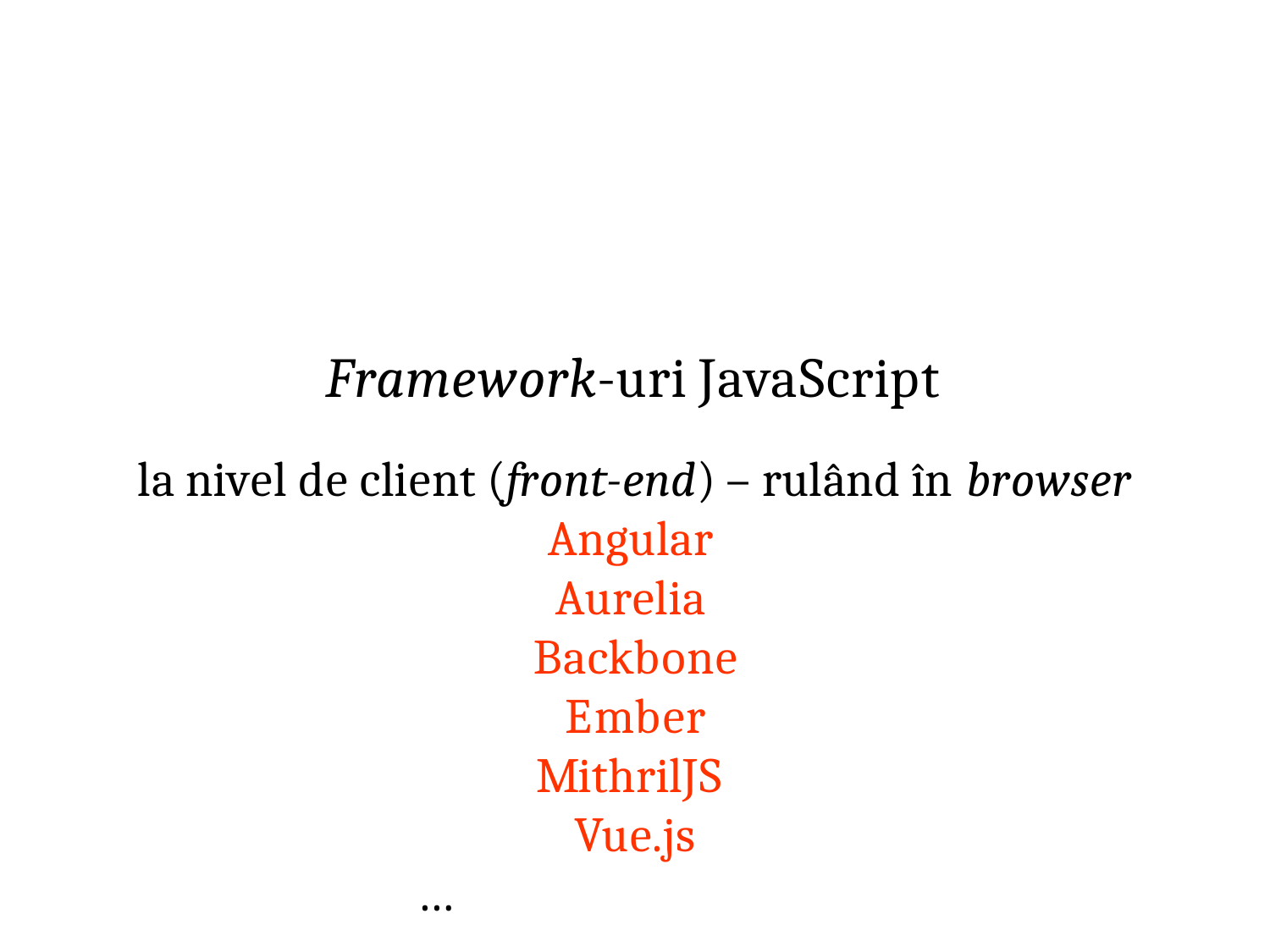

# Framework-uri JavaScript
la nivel de client (front-end) – rulând în browser
Angular  Aurelia  Backbone  Ember  MithrilJS  Vue.js
…